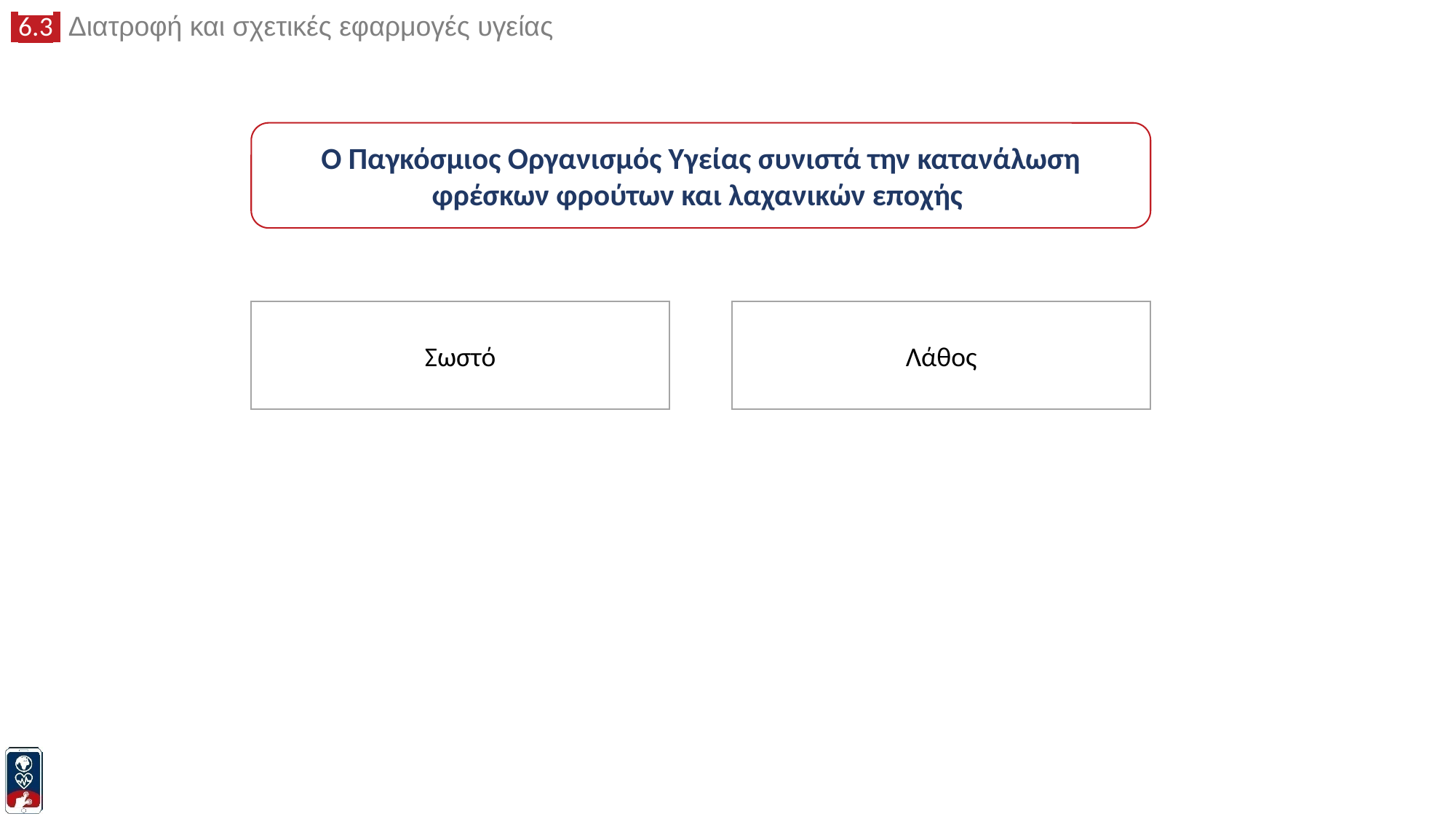

Ο Παγκόσμιος Οργανισμός Υγείας συνιστά την κατανάλωση φρέσκων φρούτων και λαχανικών εποχής
Σωστό
Λάθος